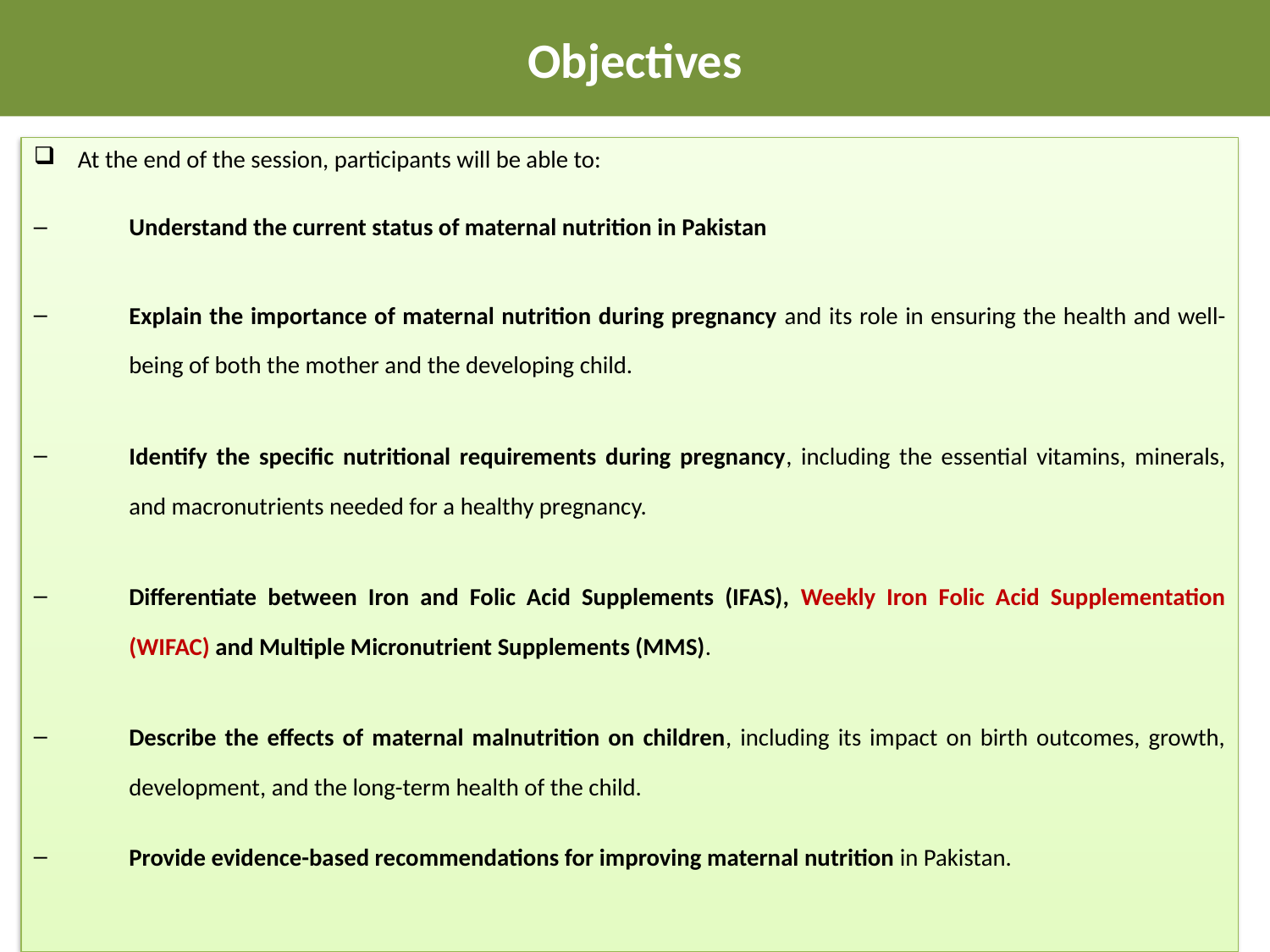

Objectives
At the end of the session, participants will be able to:

Understand the current status of maternal nutrition in Pakistan

Explain the importance of maternal nutrition during pregnancy and its role in ensuring the health and well-being of both the mother and the developing child.

Identify the specific nutritional requirements during pregnancy, including the essential vitamins, minerals, and macronutrients needed for a healthy pregnancy.

Differentiate between Iron and Folic Acid Supplements (IFAS), Weekly Iron Folic Acid Supplementation (WIFAC) and Multiple Micronutrient Supplements (MMS).

Describe the effects of maternal malnutrition on children, including its impact on birth outcomes, growth, development, and the long-term health of the child.

Provide evidence-based recommendations for improving maternal nutrition in Pakistan.